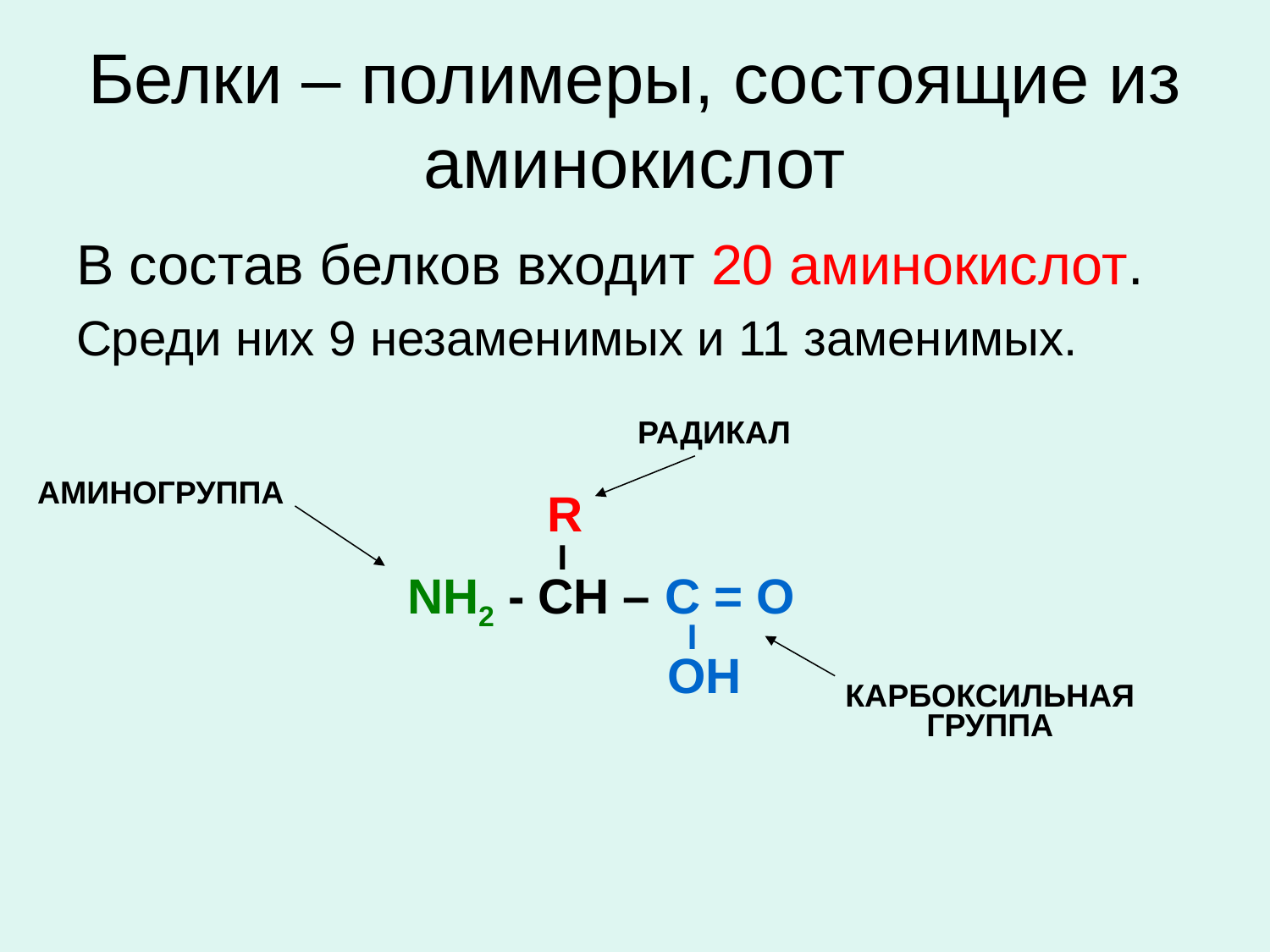

# Белки – полимеры, состоящие из аминокислот
В состав белков входит 20 аминокислот.
Среди них 9 незаменимых и 11 заменимых.
РАДИКАЛ

АМИНОГРУППА
R
I
NH2 - CH – C = O
I

OH

КАРБОКСИЛЬНАЯ
ГРУППА